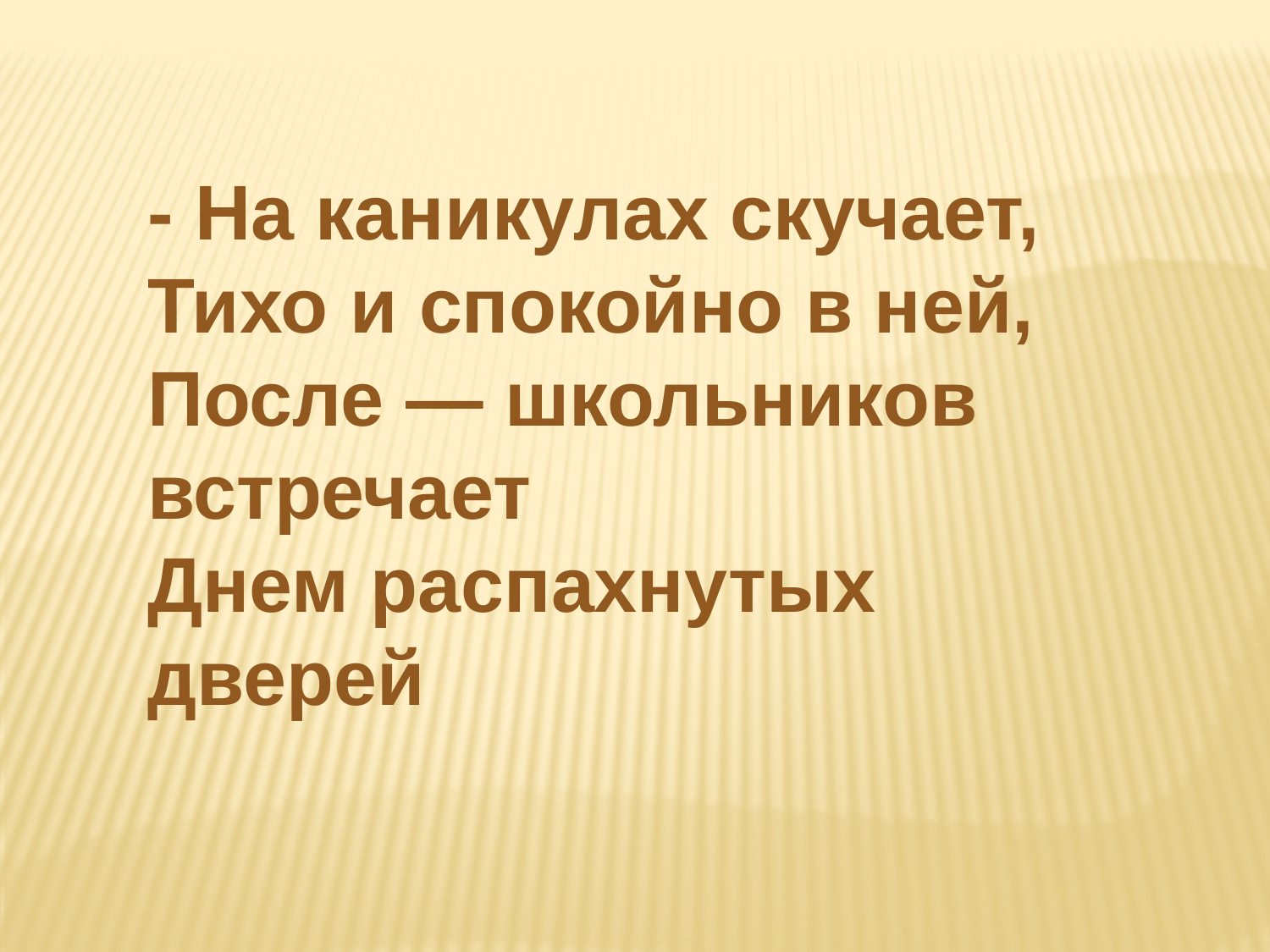

- На каникулах скучает,
Тихо и спокойно в ней,
После — школьников встречает
Днем распахнутых дверей